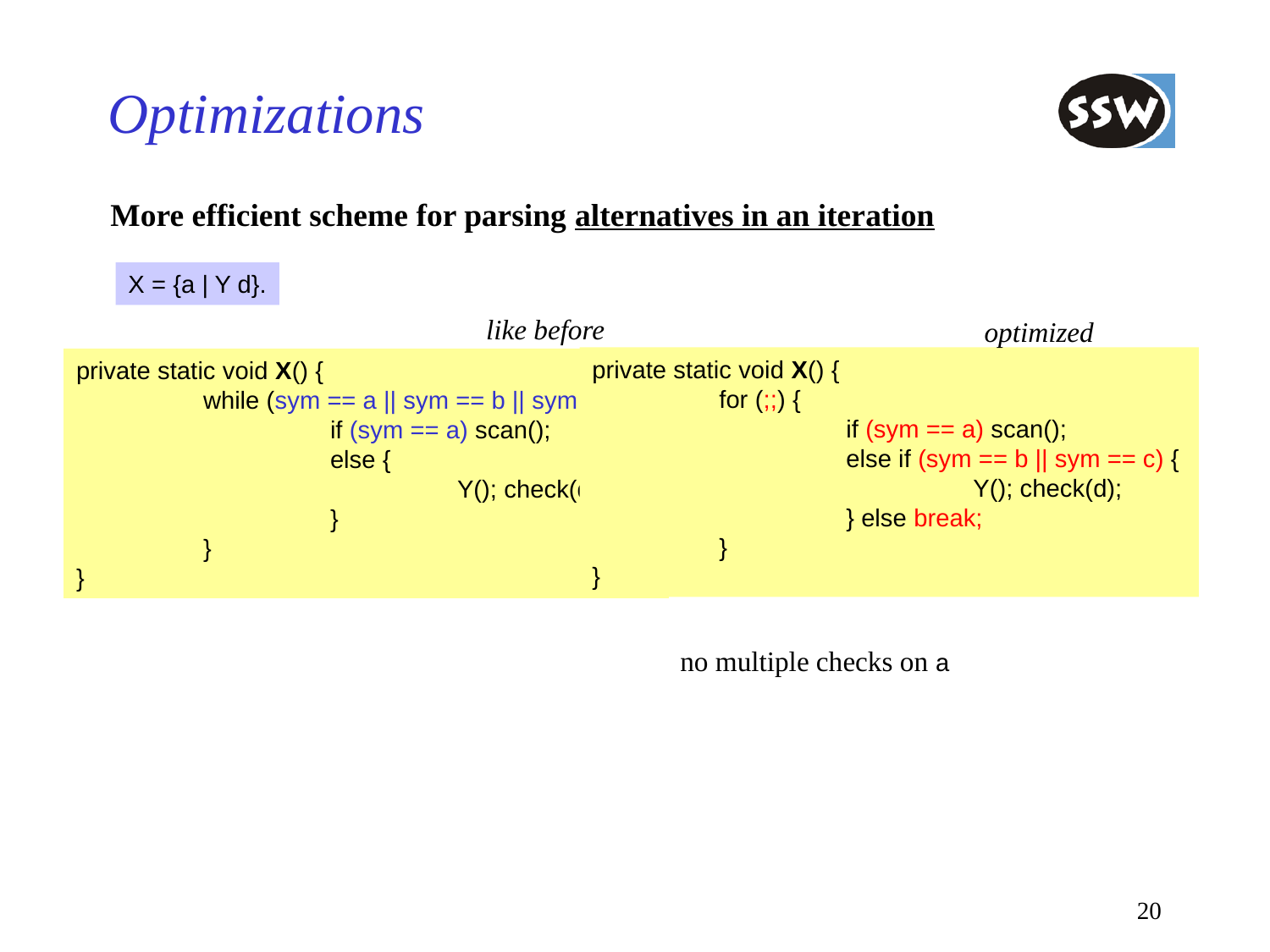

# Optimizations
More efficient scheme for parsing alternatives in an iteration
X = {a | Y d}.
like before
optimized
private static void X() {
	for (;;) {
		if (sym == a) scan();
		else if (sym == b || sym == c) {
			Y(); check(d);
		} else break;
	}
}
no multiple checks on a
private static void X() {
	while (sym == a || sym == b || sym == c) {
		if (sym == a) scan();
		else {
			Y(); check(d);
		}
	}
}
20